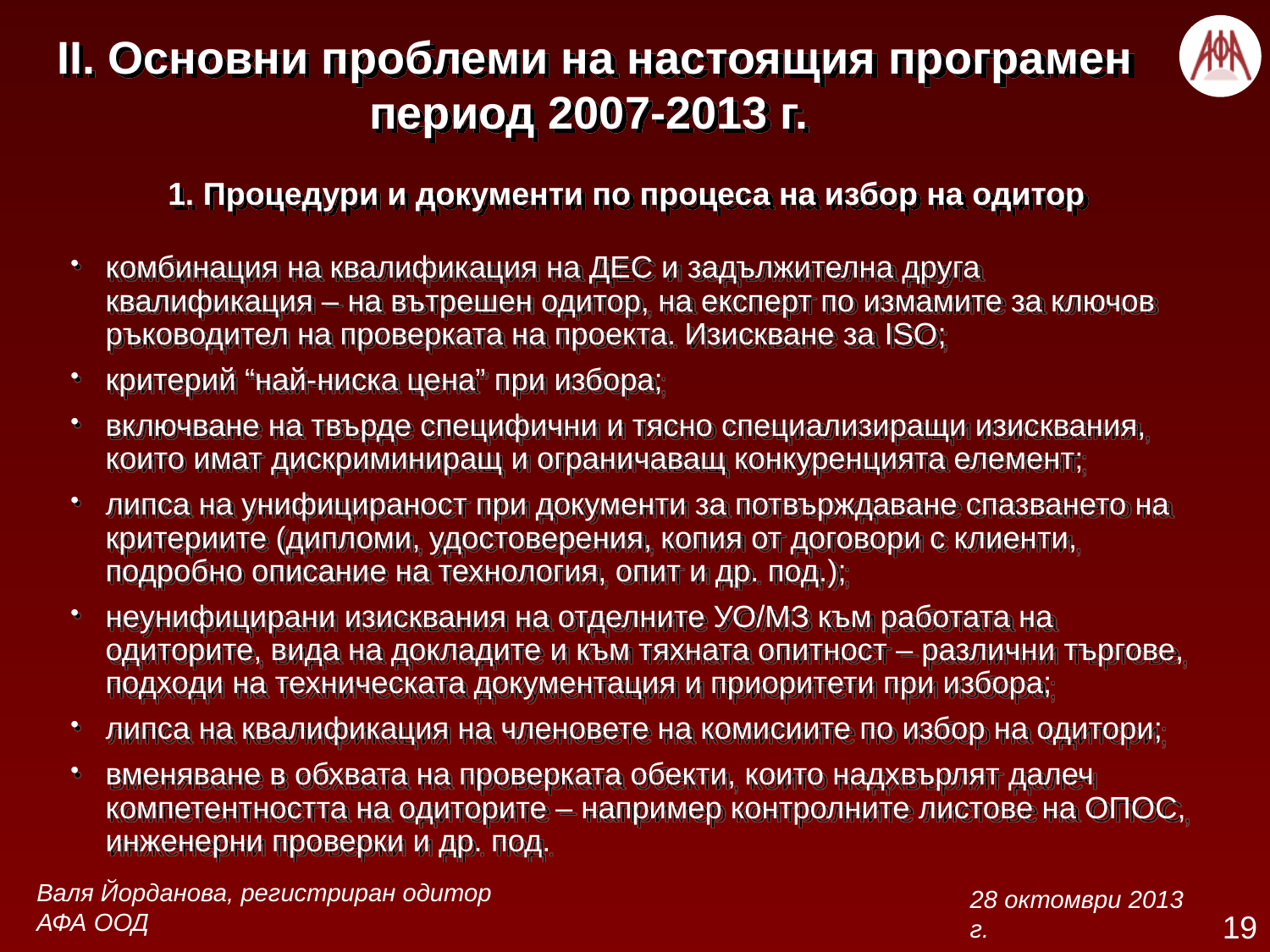

# II. Основни проблеми на настоящия програмен период 2007-2013 г. 1. Процедури и документи по процеса на избор на одитор
комбинация на квалификация на ДЕС и задължителна друга квалификация – на вътрешен одитор, на експерт по измамите за ключов ръководител на проверката на проекта. Изискване за ISO;
критерий “най-ниска цена” при избора;
включване на твърде специфични и тясно специализиращи изисквания, които имат дискриминиращ и ограничаващ конкуренцията елемент;
липса на унифицираност при документи за потвърждаване спазването на критериите (дипломи, удостоверения, копия от договори с клиенти, подробно описание на технология, опит и др. под.);
неунифицирани изисквания на отделните УО/МЗ към работата на одиторите, вида на докладите и към тяхната опитност – различни търгове, подходи на техническата документация и приоритети при избора;
липса на квалификация на членовете на комисиите по избор на одитори;
вменяване в обхвата на проверката обекти, които надхвърлят далеч компетентността на одиторите – например контролните листове на ОПОС, инженерни проверки и др. под.